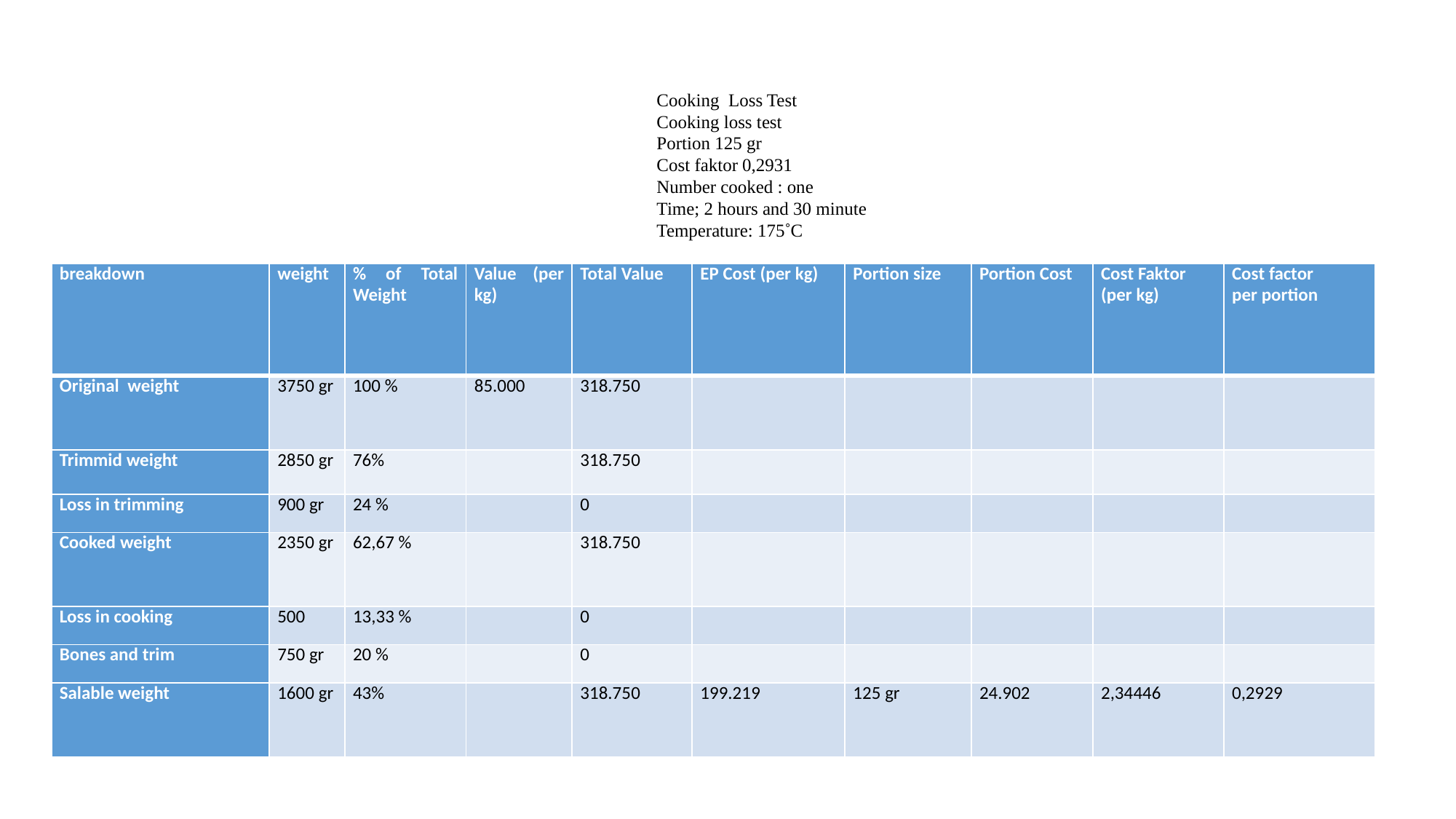

Cooking  Loss Test
Cooking loss test
Portion 125 gr
Cost faktor 0,2931
Number cooked : one
Time; 2 hours and 30 minute
Temperature: 175˚C

| breakdown | weight | % of Total Weight | Value (per kg) | Total Value | EP Cost (per kg) | Portion size | Portion Cost | Cost Faktor (per kg) | Cost factor per portion |
| --- | --- | --- | --- | --- | --- | --- | --- | --- | --- |
| Original weight | 3750 gr | 100 % | 85.000 | 318.750 |  |  |  |  |  |
| Trimmid weight | 2850 gr | 76% |  | 318.750 |  |  |  |  |  |
| Loss in trimming | 900 gr | 24 % |  | 0 |  |  |  |  |  |
| Cooked weight | 2350 gr | 62,67 % |  | 318.750 |  |  |  |  |  |
| Loss in cooking | 500 | 13,33 % |  | 0 |  |  |  |  |  |
| Bones and trim | 750 gr | 20 % |  | 0 |  |  |  |  |  |
| Salable weight | 1600 gr | 43% |  | 318.750 | 199.219 | 125 gr | 24.902 | 2,34446 | 0,2929 |